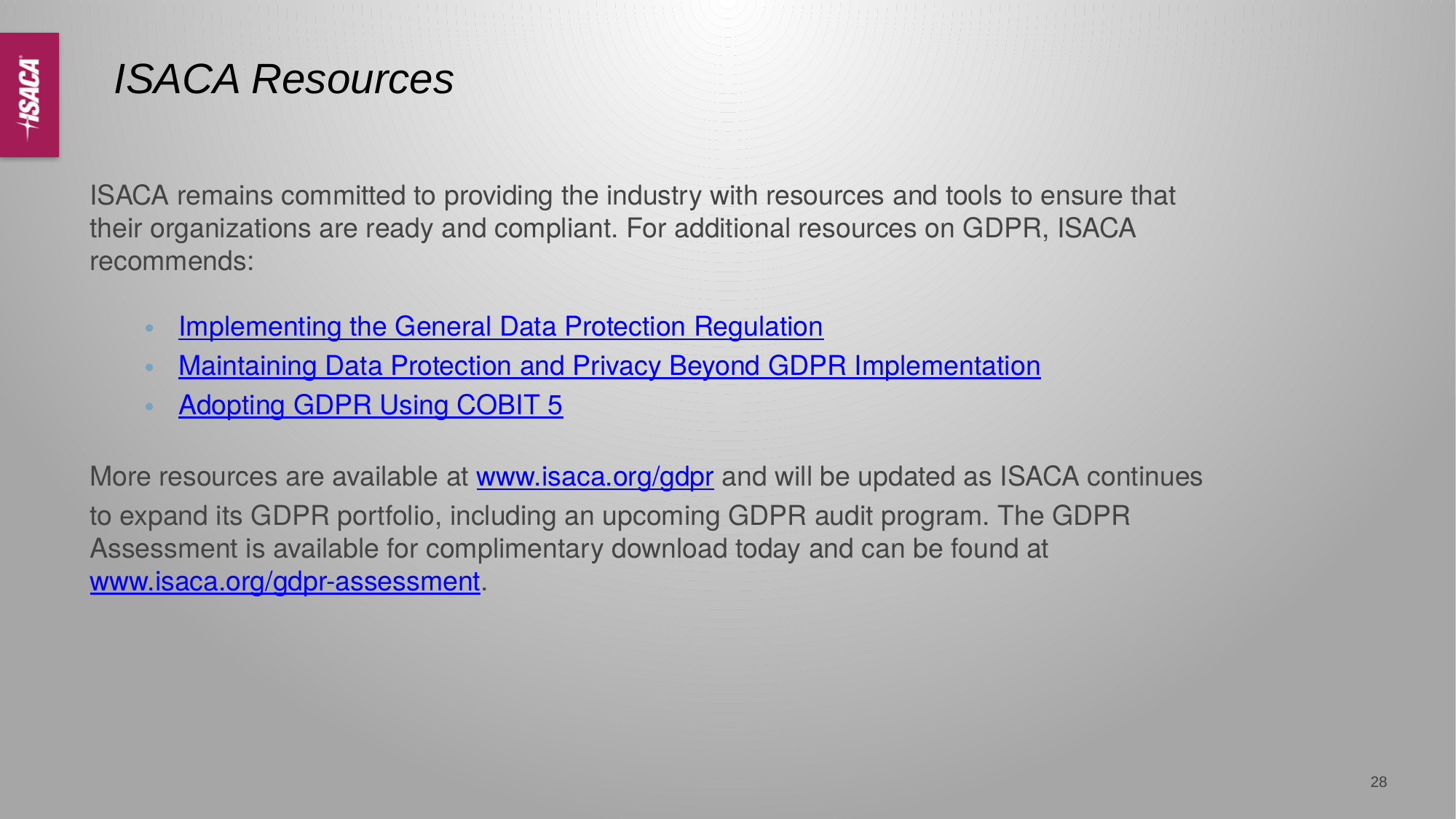

# ISACA Resources
ISACA remains committed to providing the industry with resources and tools to ensure that their organizations are ready and compliant. For additional resources on GDPR, ISACA recommends:

Implementing the General Data Protection Regulation
Maintaining Data Protection and Privacy Beyond GDPR Implementation
Adopting GDPR Using COBIT 5

More resources are available at www.isaca.org/gdpr and will be updated as ISACA continues to expand its GDPR portfolio, including an upcoming GDPR audit program. The GDPR Assessment is available for complimentary download today and can be found at www.isaca.org/gdpr-assessment.
28